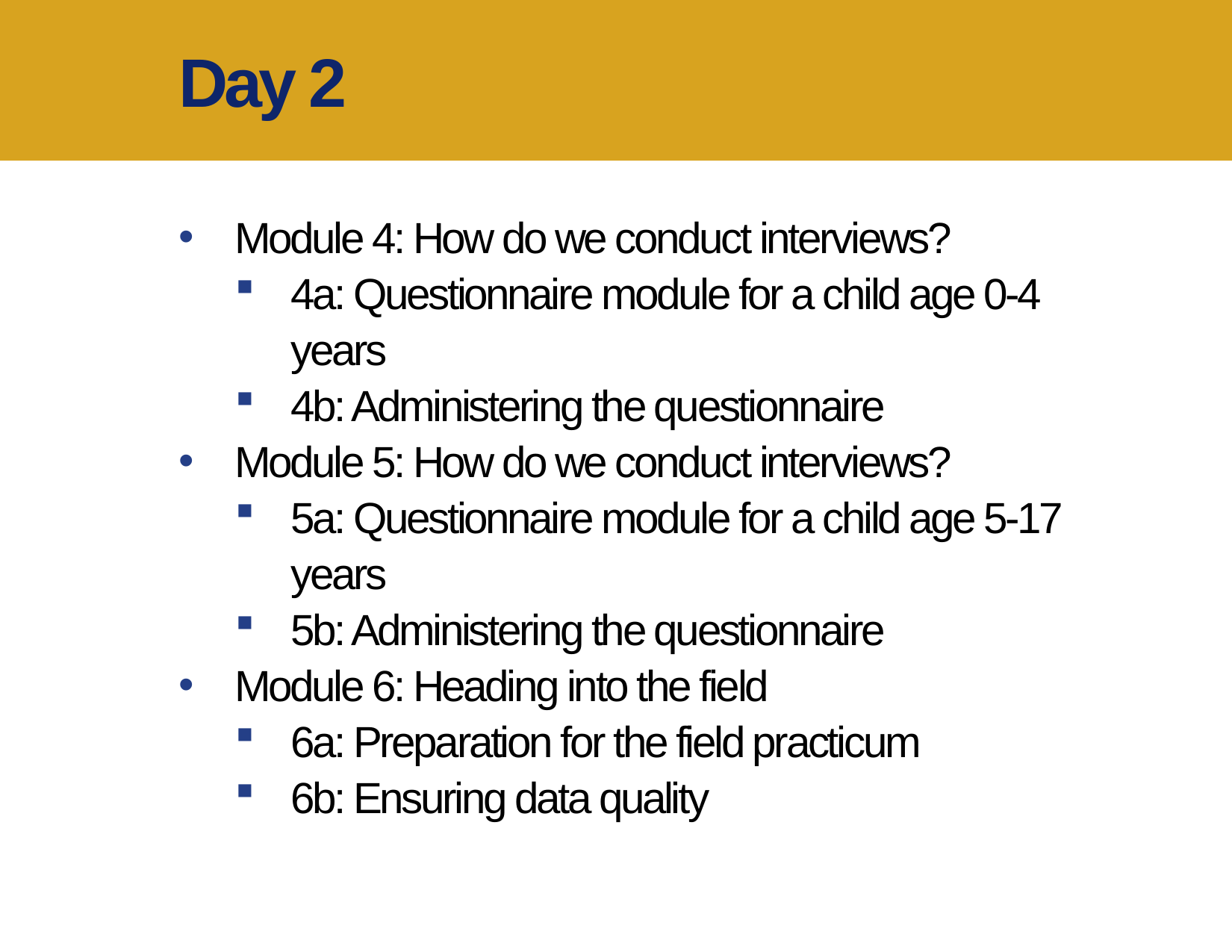

Day 2
Module 4: How do we conduct interviews?
4a: Questionnaire module for a child age 0-4 years
4b: Administering the questionnaire
Module 5: How do we conduct interviews?
5a: Questionnaire module for a child age 5-17 years
5b: Administering the questionnaire
Module 6: Heading into the field
6a: Preparation for the field practicum
6b: Ensuring data quality